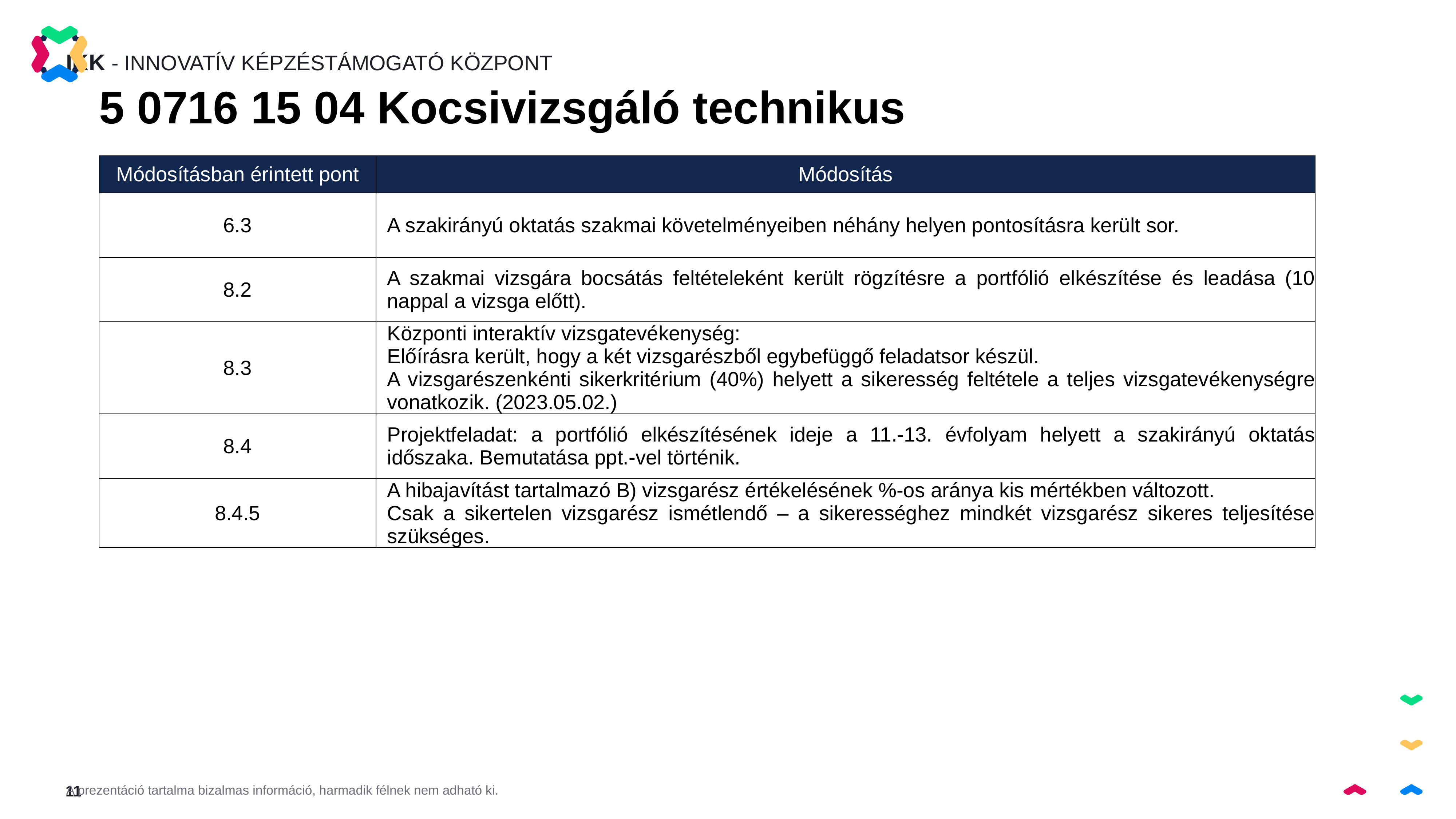

5 0716 15 04 Kocsivizsgáló technikus
| Módosításban érintett pont | Módosítás |
| --- | --- |
| 6.3 | A szakirányú oktatás szakmai követelményeiben néhány helyen pontosításra került sor. |
| 8.2 | A szakmai vizsgára bocsátás feltételeként került rögzítésre a portfólió elkészítése és leadása (10 nappal a vizsga előtt). |
| 8.3 | Központi interaktív vizsgatevékenység: Előírásra került, hogy a két vizsgarészből egybefüggő feladatsor készül. A vizsgarészenkénti sikerkritérium (40%) helyett a sikeresség feltétele a teljes vizsgatevékenységre vonatkozik. (2023.05.02.) |
| 8.4 | Projektfeladat: a portfólió elkészítésének ideje a 11.-13. évfolyam helyett a szakirányú oktatás időszaka. Bemutatása ppt.-vel történik. |
| 8.4.5 | A hibajavítást tartalmazó B) vizsgarész értékelésének %-os aránya kis mértékben változott. Csak a sikertelen vizsgarész ismétlendő – a sikerességhez mindkét vizsgarész sikeres teljesítése szükséges. |